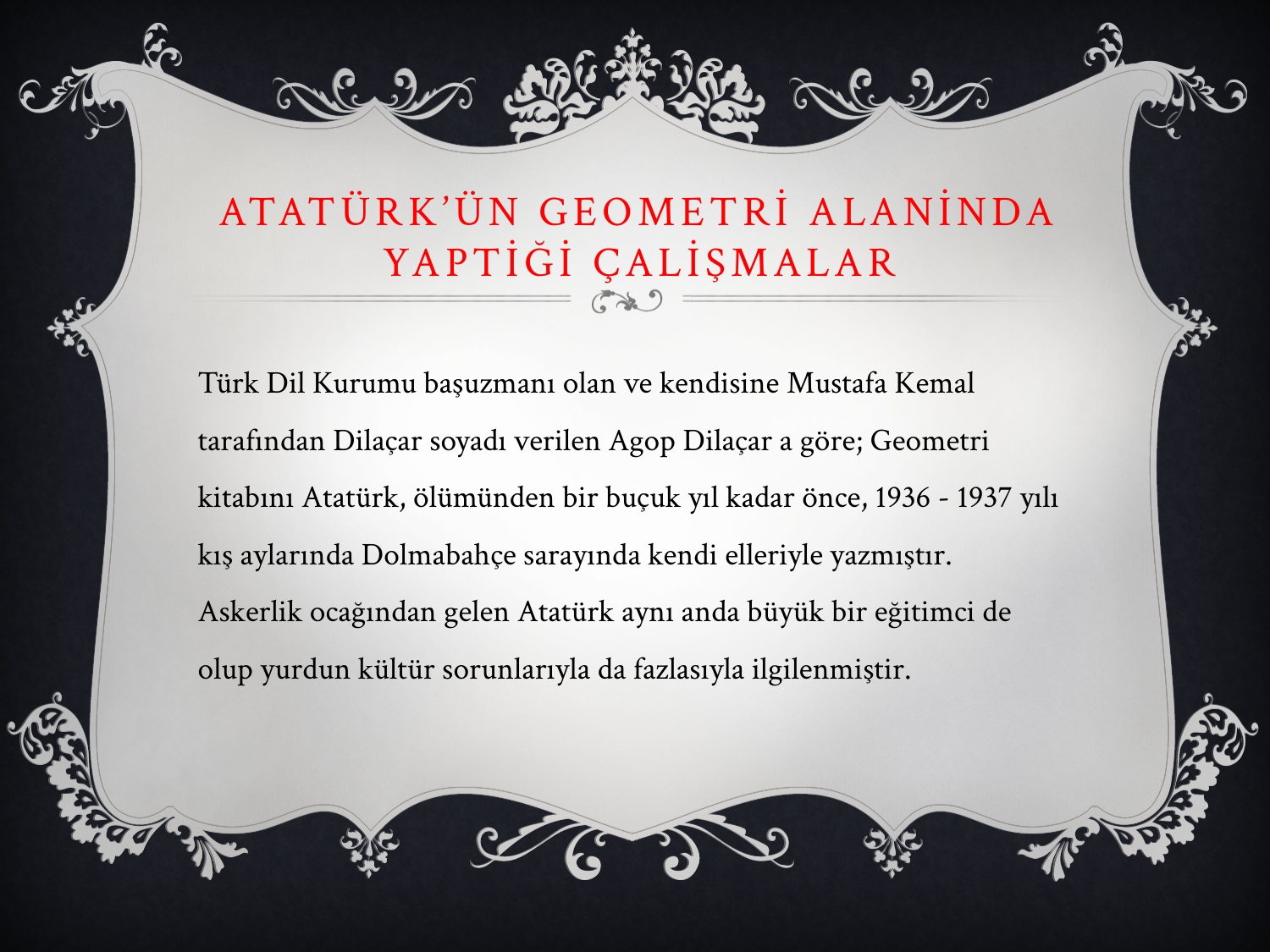

# Atatürk’ün geometri alaninda yaptiği çalişmalar
Türk Dil Kurumu başuzmanı olan ve kendisine Mustafa Kemal tarafından Dilaçar soyadı verilen Agop Dilaçar a göre; Geometri kitabını Atatürk, ölümünden bir buçuk yıl kadar önce, 1936 - 1937 yılı kış aylarında Dolmabahçe sarayında kendi elleriyle yazmıştır. Askerlik ocağından gelen Atatürk aynı anda büyük bir eğitimci de olup yurdun kültür sorunlarıyla da fazlasıyla ilgilenmiştir.